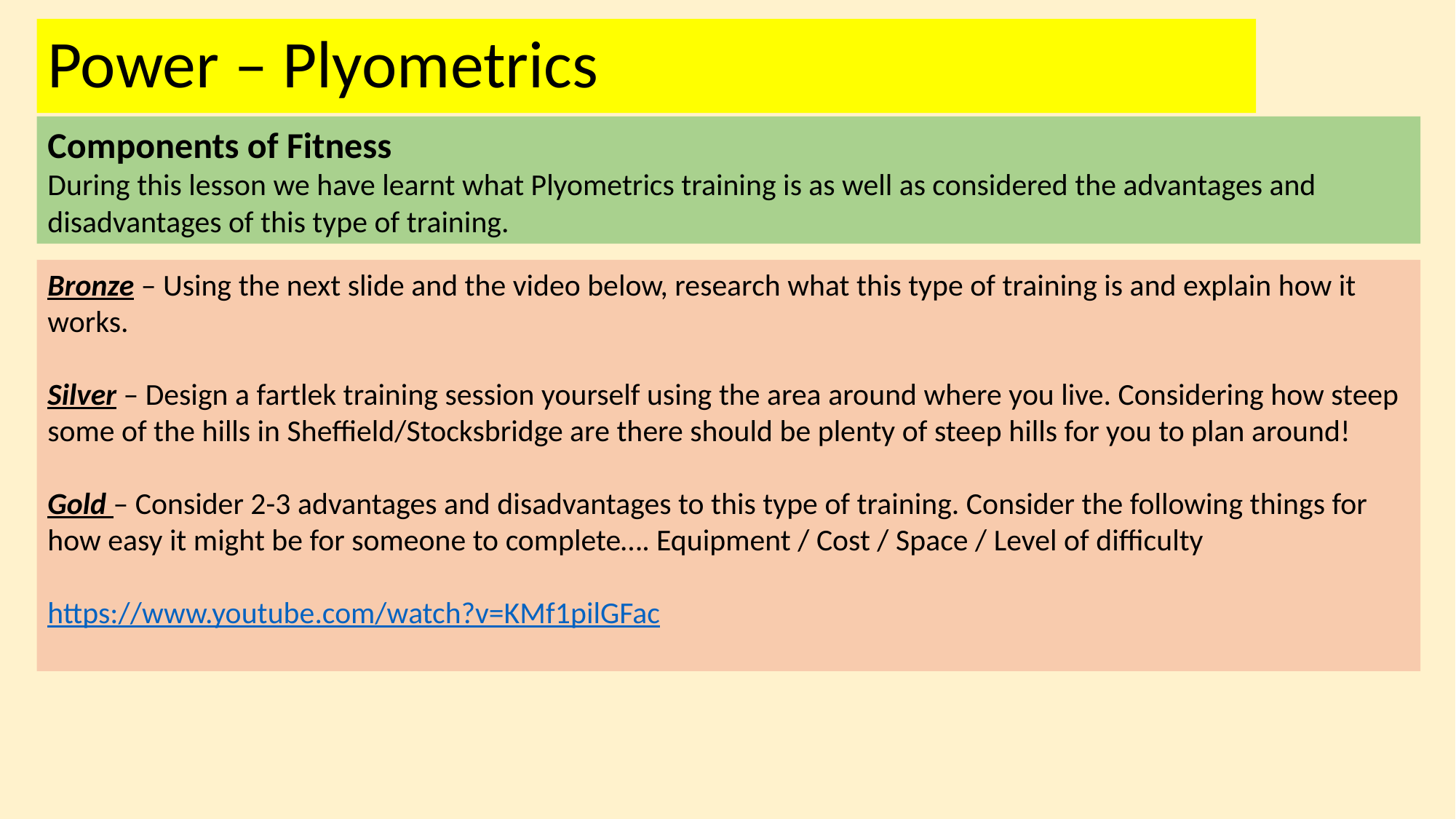

# Power – Plyometrics
Components of Fitness
During this lesson we have learnt what Plyometrics training is as well as considered the advantages and disadvantages of this type of training.
Bronze – Using the next slide and the video below, research what this type of training is and explain how it works.

Silver – Design a fartlek training session yourself using the area around where you live. Considering how steep some of the hills in Sheffield/Stocksbridge are there should be plenty of steep hills for you to plan around!

Gold – Consider 2-3 advantages and disadvantages to this type of training. Consider the following things for how easy it might be for someone to complete…. Equipment / Cost / Space / Level of difficulty

https://www.youtube.com/watch?v=KMf1pilGFac